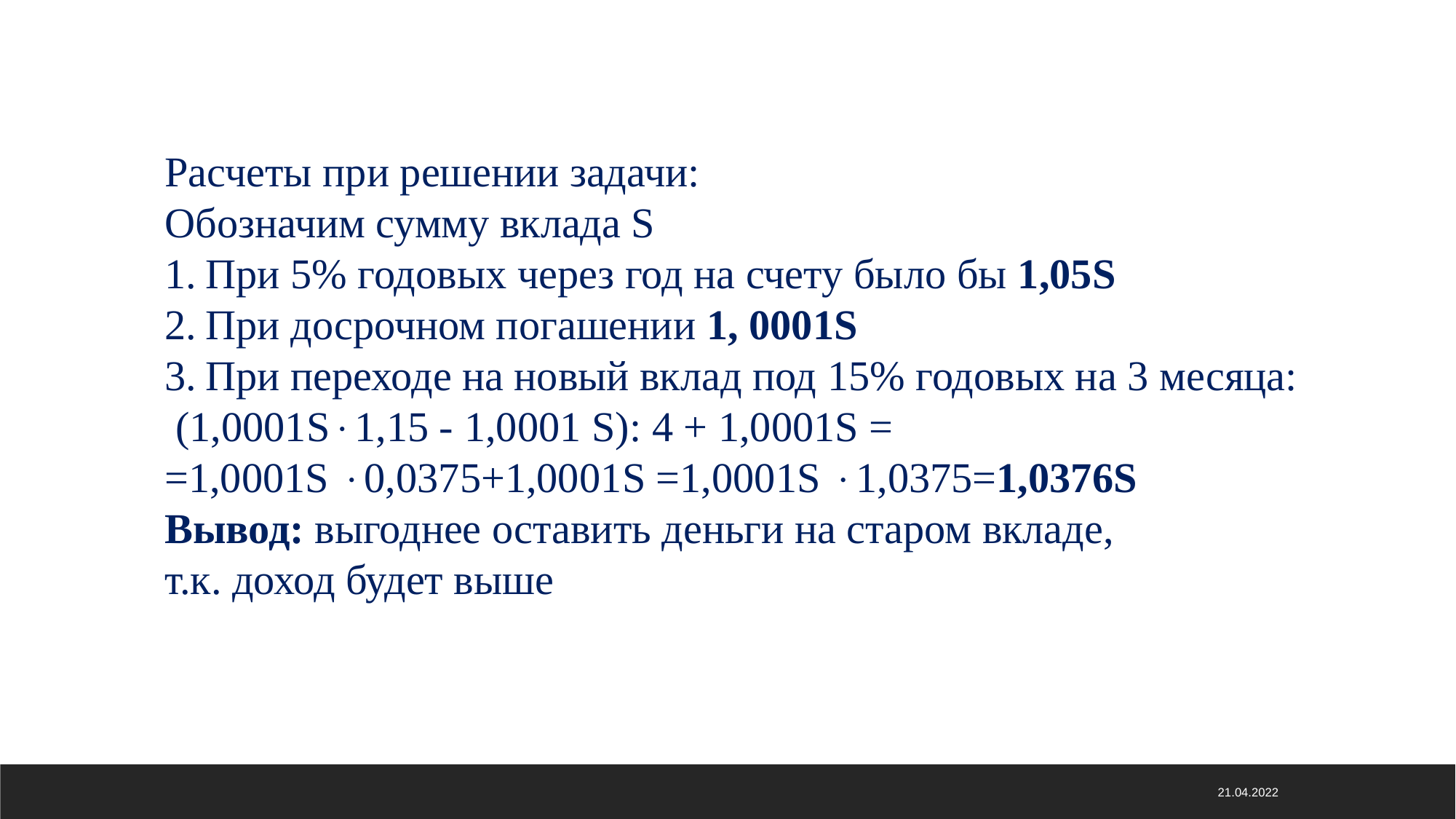

Расчеты при решении задачи:
Обозначим сумму вклада S
При 5% годовых через год на счету было бы 1,05S
При досрочном погашении 1, 0001S
При переходе на новый вклад под 15% годовых на 3 месяца:
 (1,0001S⋅1,15 - 1,0001 S): 4 + 1,0001S =
=1,0001S ⋅0,0375+1,0001S =1,0001S ⋅1,0375=1,0376S
Вывод: выгоднее оставить деньги на старом вкладе,
т.к. доход будет выше
21.04.2022